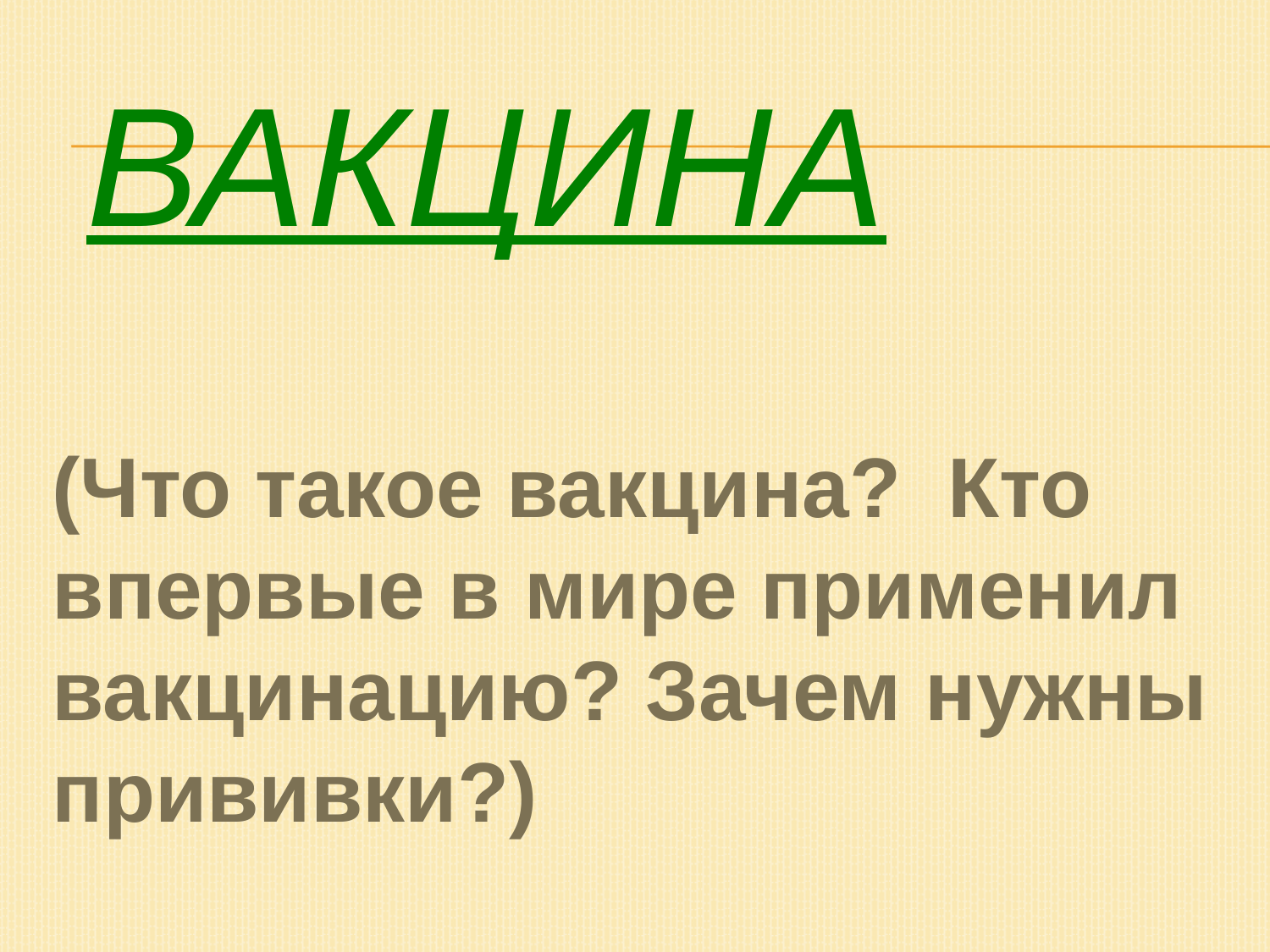

# вакцина
(Что такое вакцина?  Кто впервые в мире применил вакцинацию? Зачем нужны прививки?)